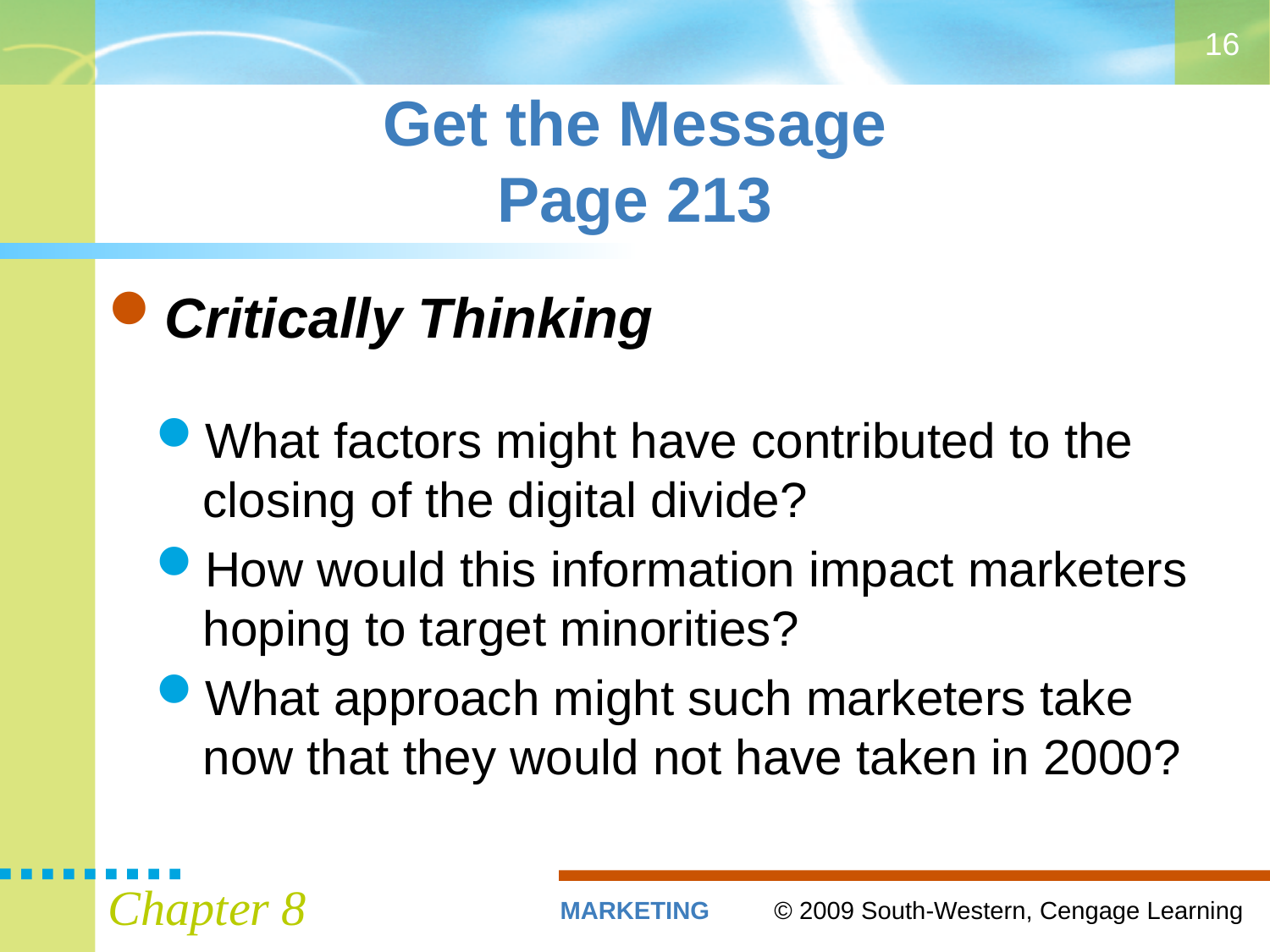

16
# Get the Message Page 213
Critically Thinking

What factors might have contributed to the closing of the digital divide?
How would this information impact marketers hoping to target minorities?
What approach might such marketers take now that they would not have taken in 2000?
Chapter 8